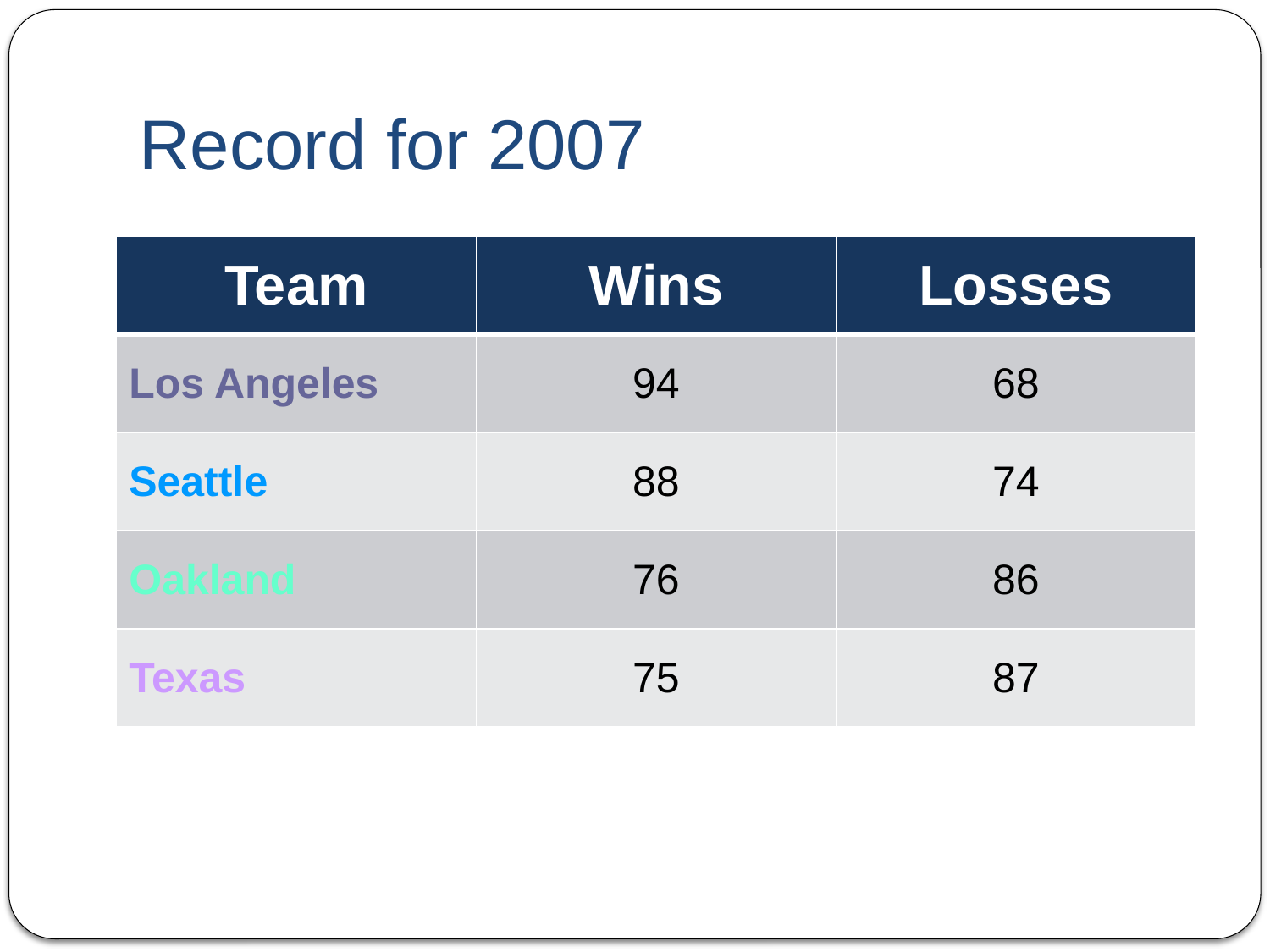

# Record for 2007
| Team | Wins | Losses |
| --- | --- | --- |
| Los Angeles | 94 | 68 |
| Seattle | 88 | 74 |
| Oakland | 76 | 86 |
| Texas | 75 | 87 |